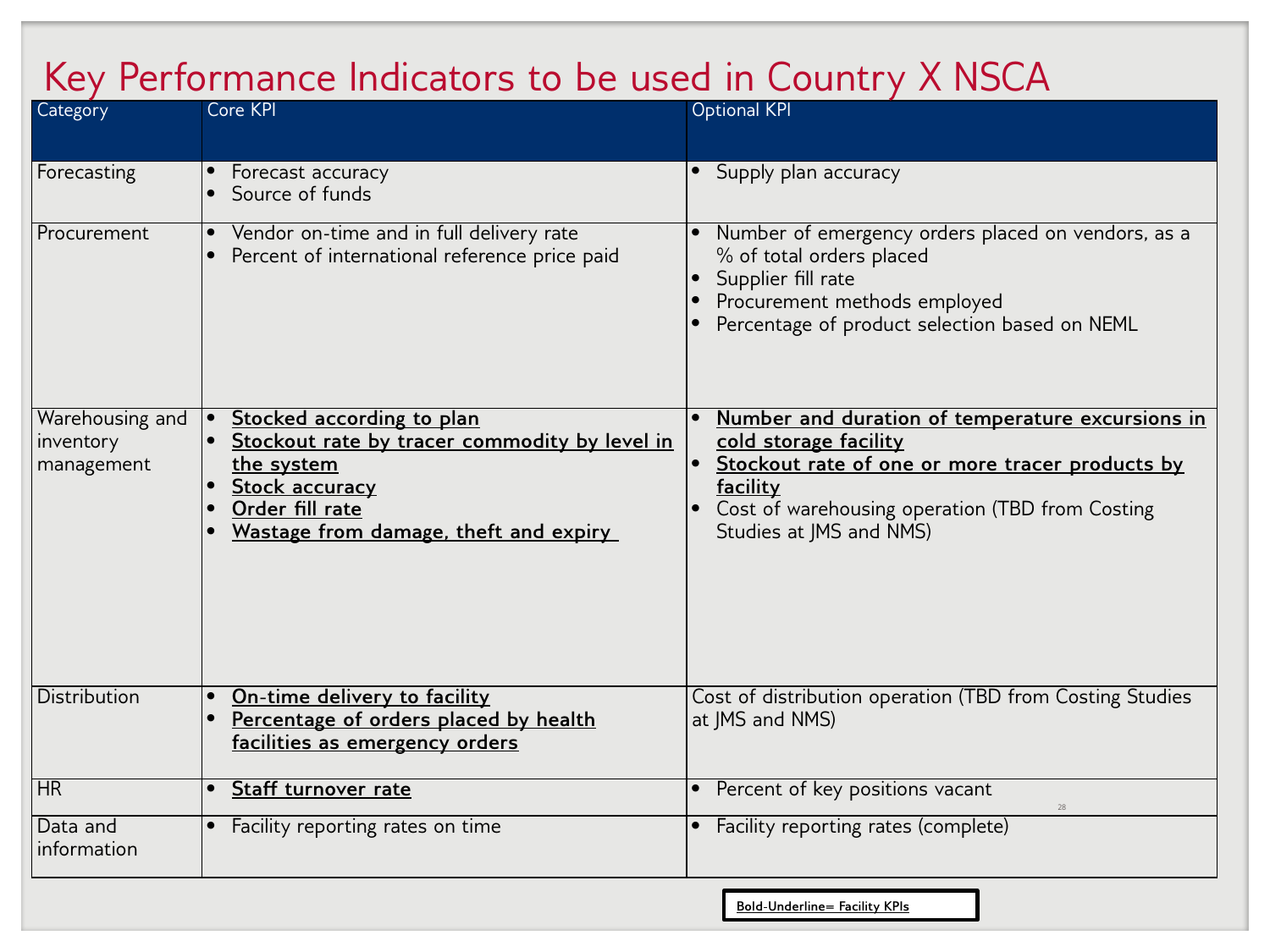

# Key Performance Indicators to be used in Country X NSCA
| Category | Core KPI | Optional KPI |
| --- | --- | --- |
| Forecasting | Forecast accuracy Source of funds | Supply plan accuracy |
| Procurement | Vendor on-time and in full delivery rate Percent of international reference price paid | Number of emergency orders placed on vendors, as a % of total orders placed Supplier fill rate Procurement methods employed Percentage of product selection based on NEML |
| Warehousing and inventory management | Stocked according to plan Stockout rate by tracer commodity by level in the system Stock accuracy Order fill rate Wastage from damage, theft and expiry | Number and duration of temperature excursions in cold storage facility Stockout rate of one or more tracer products by facility Cost of warehousing operation (TBD from Costing Studies at JMS and NMS) |
| Distribution | On-time delivery to facility Percentage of orders placed by health facilities as emergency orders | Cost of distribution operation (TBD from Costing Studies at JMS and NMS) |
| HR | Staff turnover rate | Percent of key positions vacant |
| Data and information | Facility reporting rates on time | Facility reporting rates (complete) |

28
Bold-Underline= Facility KPIs